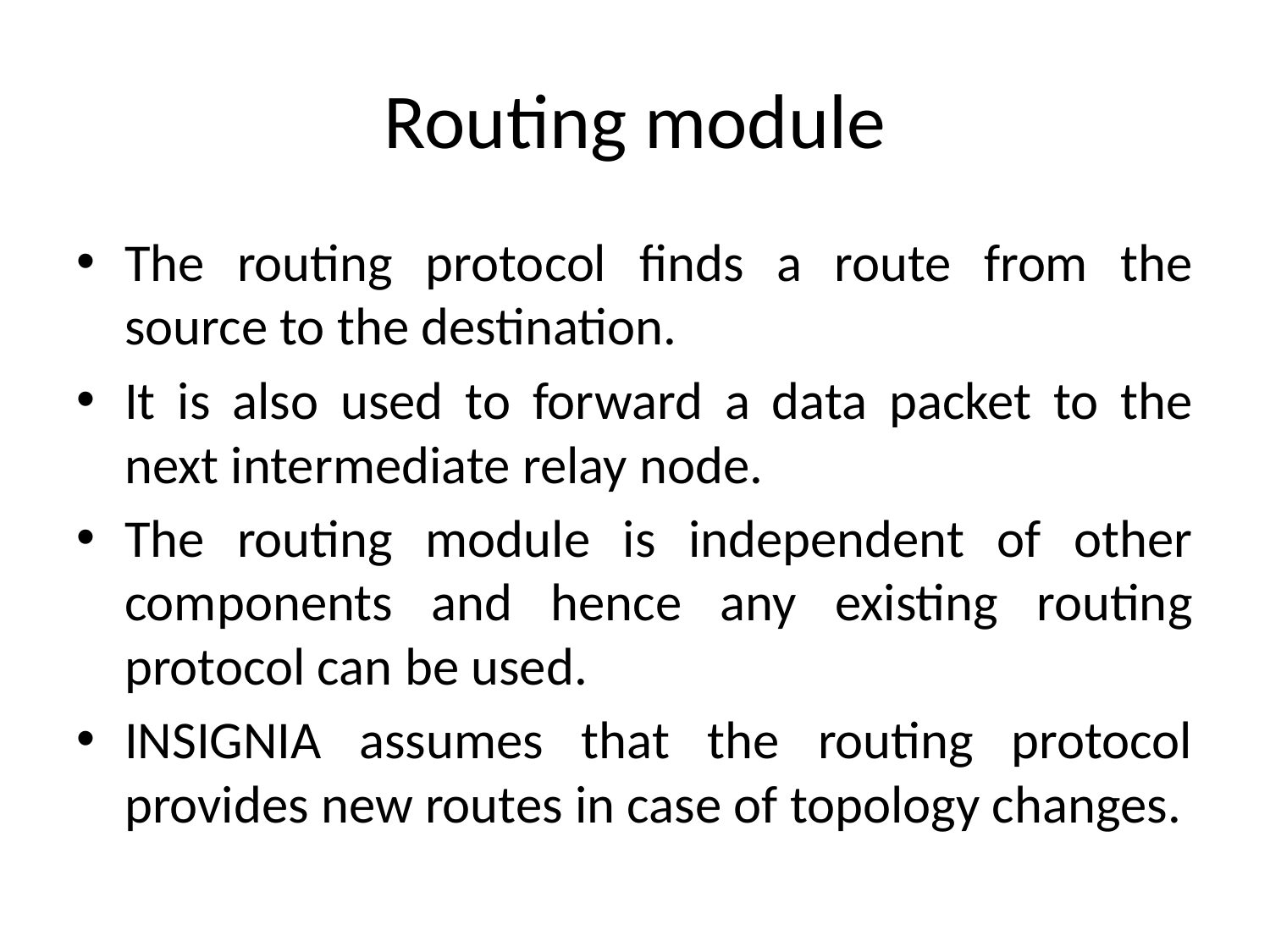

# Routing module
The routing protocol finds a route from the source to the destination.
It is also used to forward a data packet to the next intermediate relay node.
The routing module is independent of other components and hence any existing routing protocol can be used.
INSIGNIA assumes that the routing protocol provides new routes in case of topology changes.